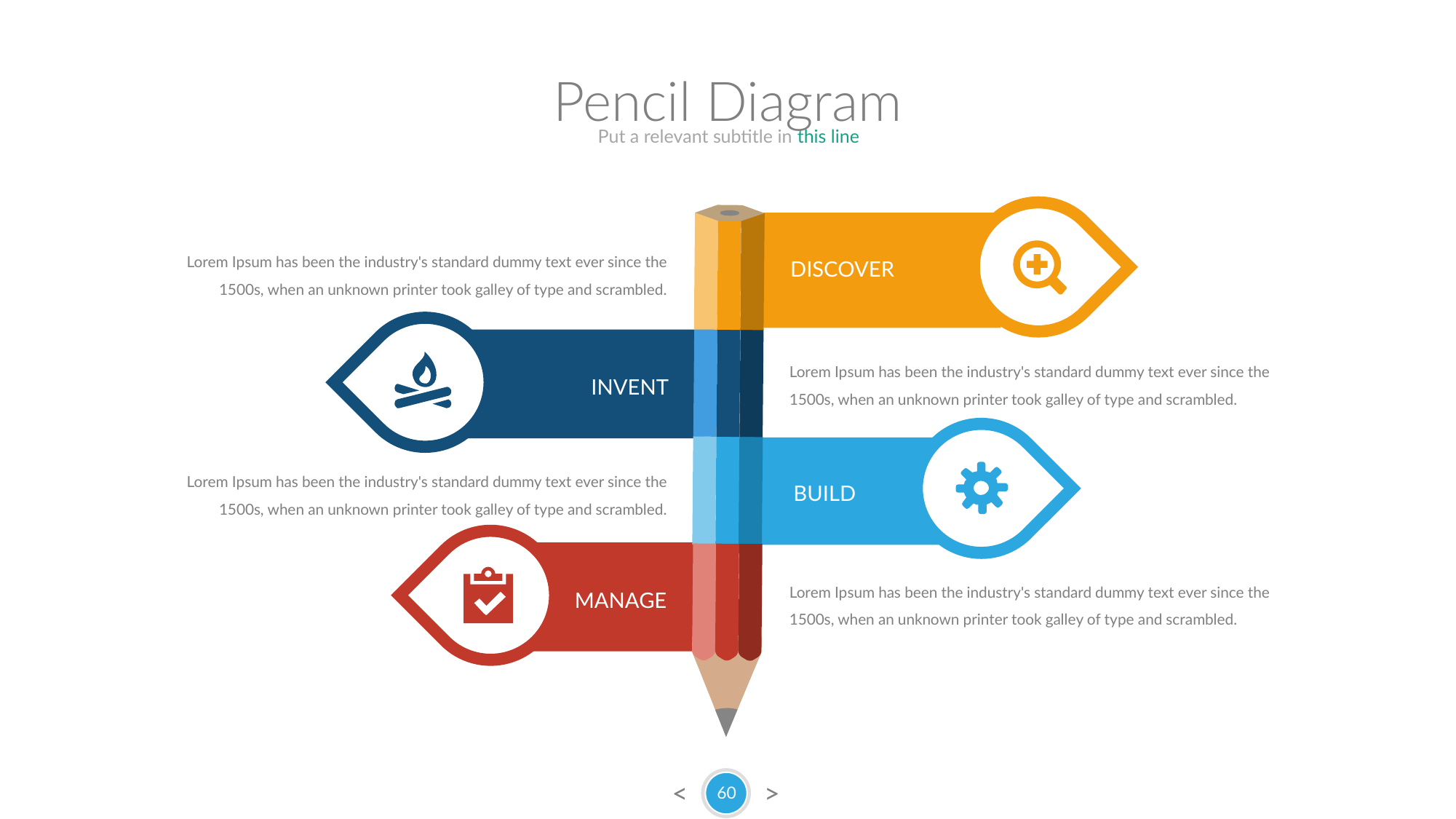

Pencil Diagram
Put a relevant subtitle in this line

Lorem Ipsum has been the industry's standard dummy text ever since the 1500s, when an unknown printer took galley of type and scrambled.

DISCOVER

Lorem Ipsum has been the industry's standard dummy text ever since the 1500s, when an unknown printer took galley of type and scrambled.

INVENT

Lorem Ipsum has been the industry's standard dummy text ever since the 1500s, when an unknown printer took galley of type and scrambled.

BUILD

Lorem Ipsum has been the industry's standard dummy text ever since the 1500s, when an unknown printer took galley of type and scrambled.
MANAGE
60